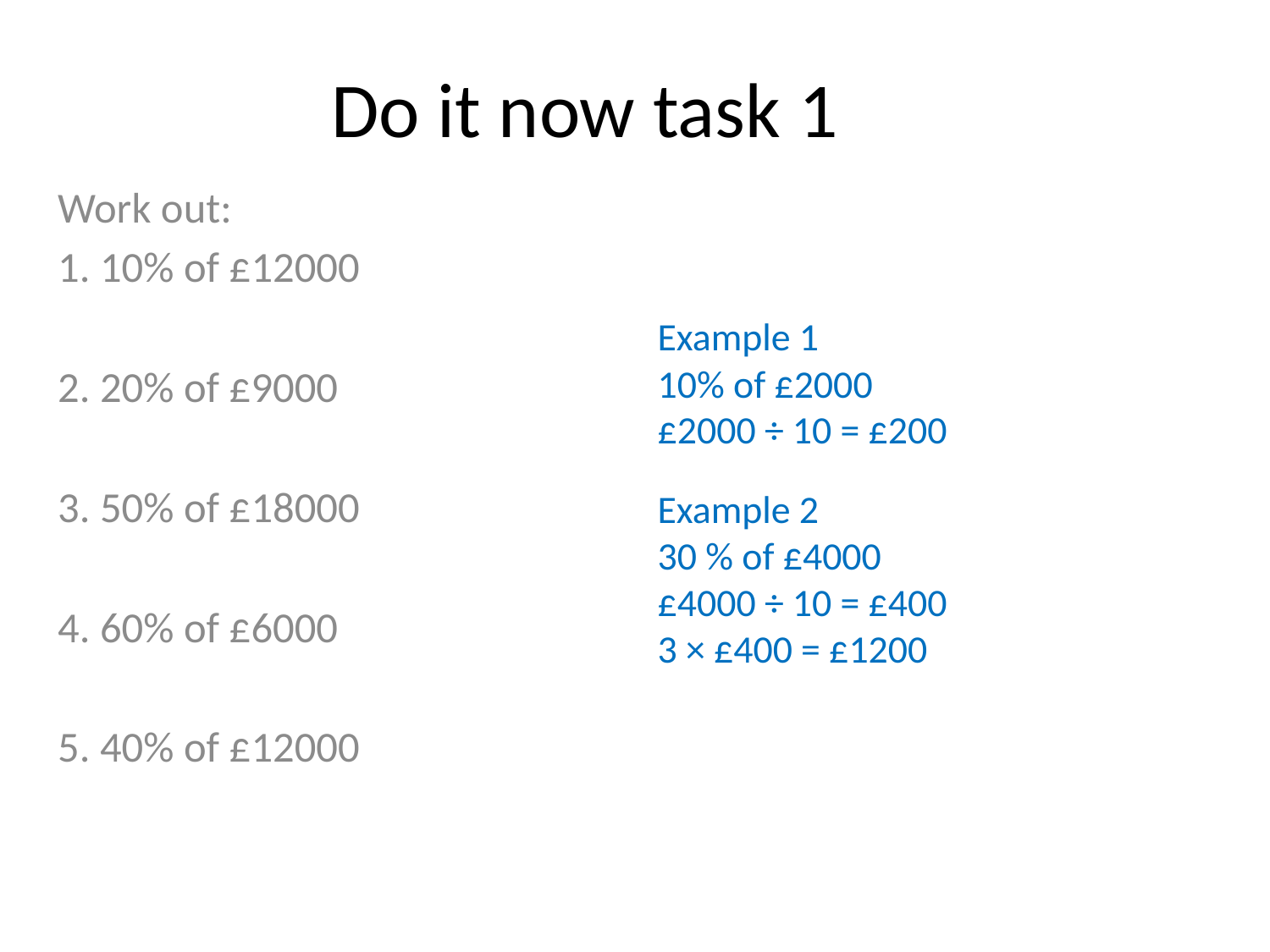

# Do it now task 1
Work out:
1. 10% of £12000

2. 20% of £9000

3. 50% of £18000

4. 60% of £6000

5. 40% of £12000

Example 1
10% of £2000
£2000 ÷ 10 = £200
Example 2
30 % of £4000
£4000 ÷ 10 = £400
3 × £400 = £1200